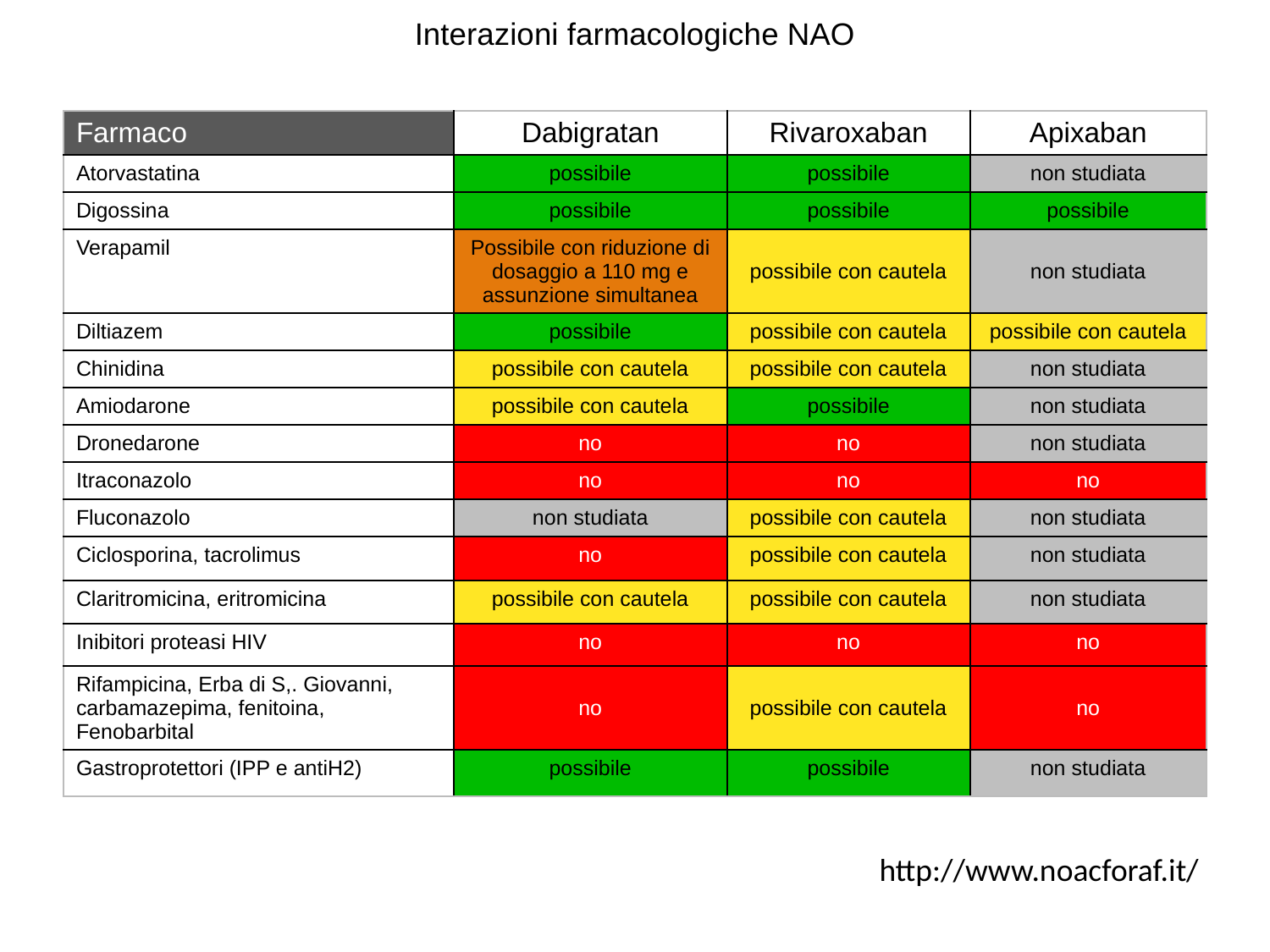

# Interazioni farmacologiche NAO
| Farmaco | Dabigratan | Rivaroxaban | Apixaban |
| --- | --- | --- | --- |
| Atorvastatina | possibile | possibile | non studiata |
| Digossina | possibile | possibile | possibile |
| Verapamil | Possibile con riduzione di dosaggio a 110 mg e assunzione simultanea | possibile con cautela | non studiata |
| Diltiazem | possibile | possibile con cautela | possibile con cautela |
| Chinidina | possibile con cautela | possibile con cautela | non studiata |
| Amiodarone | possibile con cautela | possibile | non studiata |
| Dronedarone | no | no | non studiata |
| Itraconazolo | no | no | no |
| Fluconazolo | non studiata | possibile con cautela | non studiata |
| Ciclosporina, tacrolimus | no | possibile con cautela | non studiata |
| Claritromicina, eritromicina | possibile con cautela | possibile con cautela | non studiata |
| Inibitori proteasi HIV | no | no | no |
| Rifampicina, Erba di S,. Giovanni, carbamazepima, fenitoina, Fenobarbital | no | possibile con cautela | no |
| Gastroprotettori (IPP e antiH2) | possibile | possibile | non studiata |
http://www.noacforaf.it/